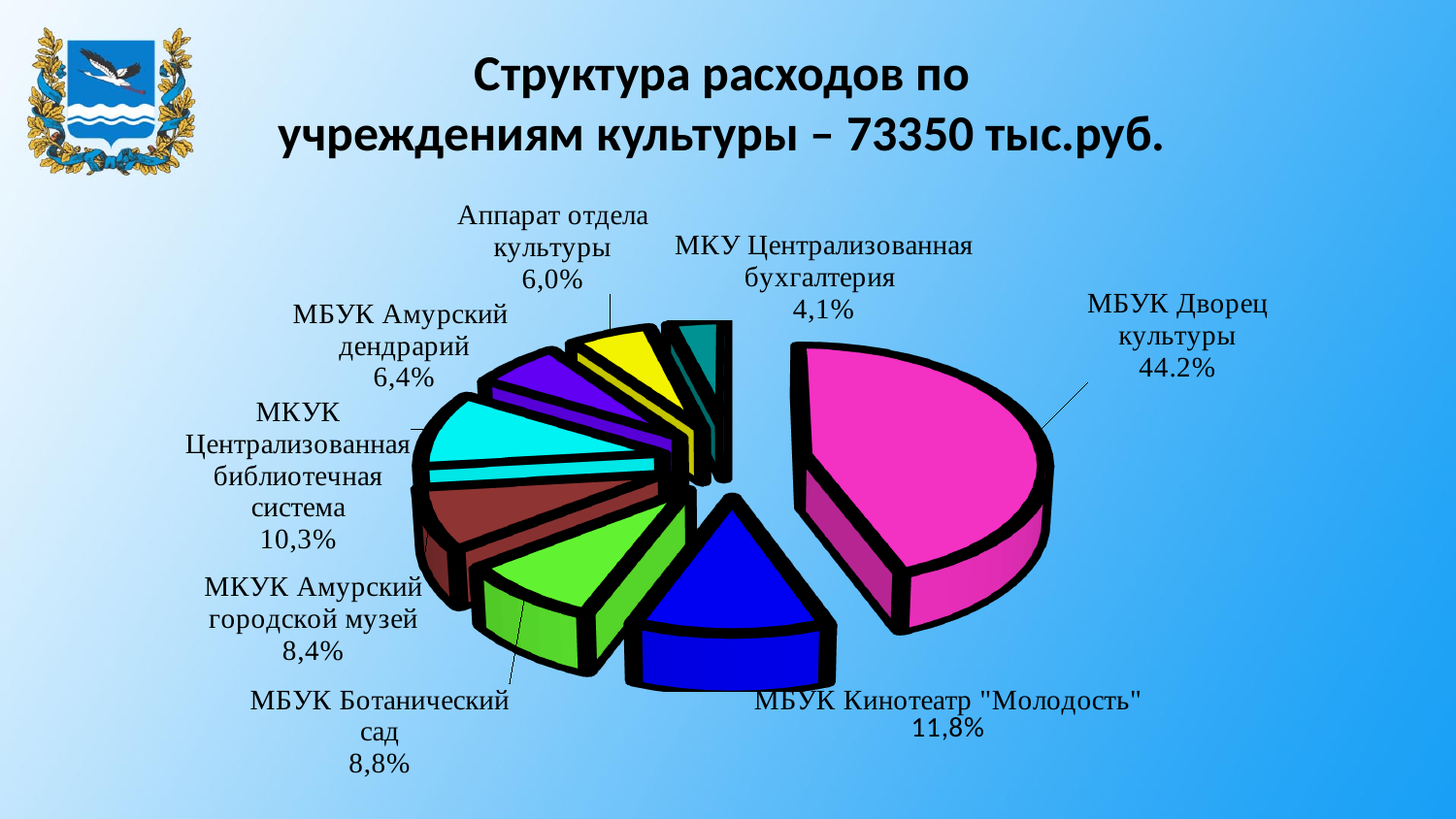

# Структура расходов по учреждениям культуры – 73350 тыс.руб.

[unsupported chart]